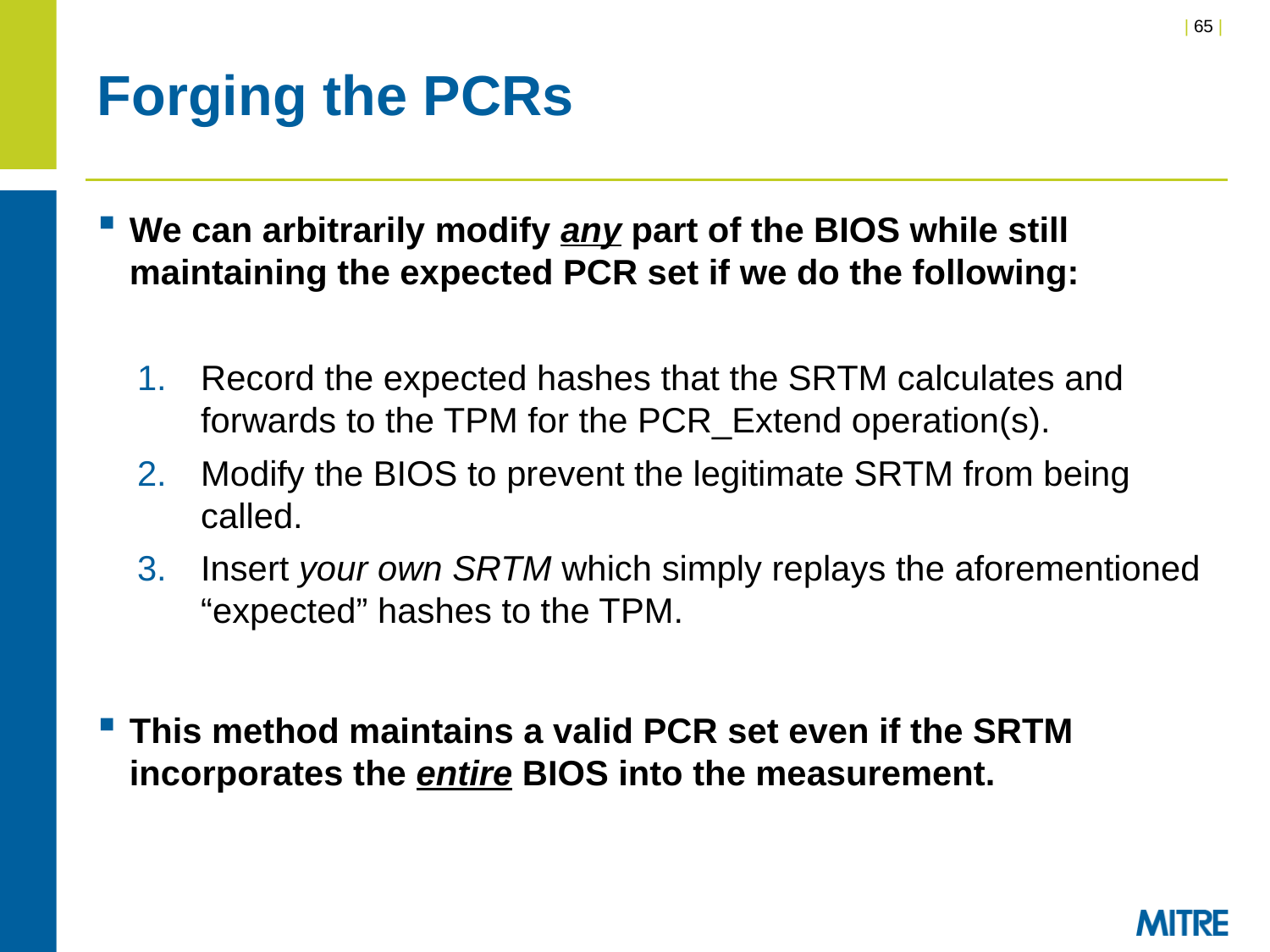

# Forging the PCRs
We can arbitrarily modify any part of the BIOS while still maintaining the expected PCR set if we do the following:

Record the expected hashes that the SRTM calculates and forwards to the TPM for the PCR_Extend operation(s).
Modify the BIOS to prevent the legitimate SRTM from being called.
Insert your own SRTM which simply replays the aforementioned “expected” hashes to the TPM.

This method maintains a valid PCR set even if the SRTM incorporates the entire BIOS into the measurement.